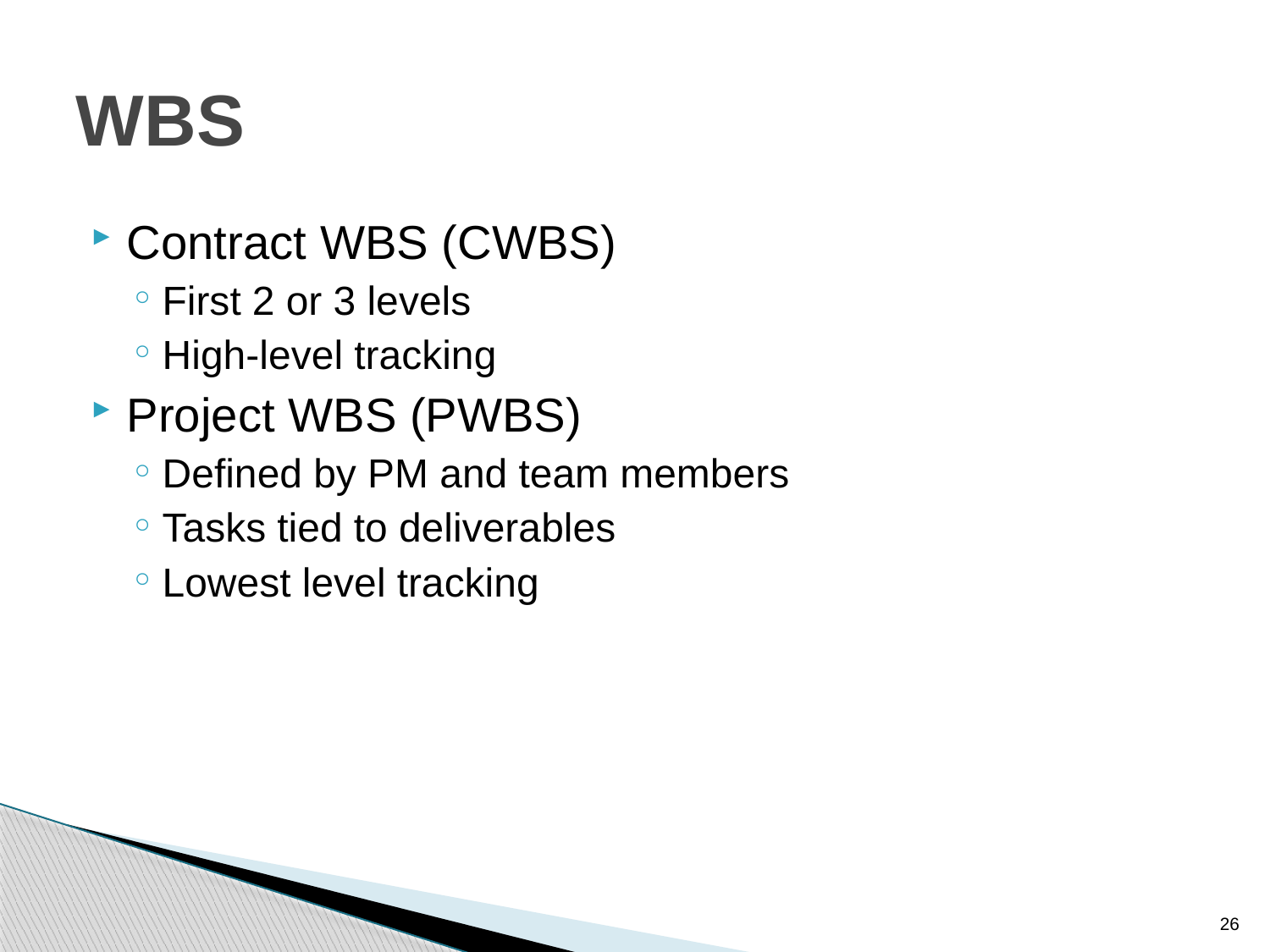

# WBS
Contract WBS (CWBS)
First 2 or 3 levels
High-level tracking
Project WBS (PWBS)
Defined by PM and team members
Tasks tied to deliverables
Lowest level tracking
26